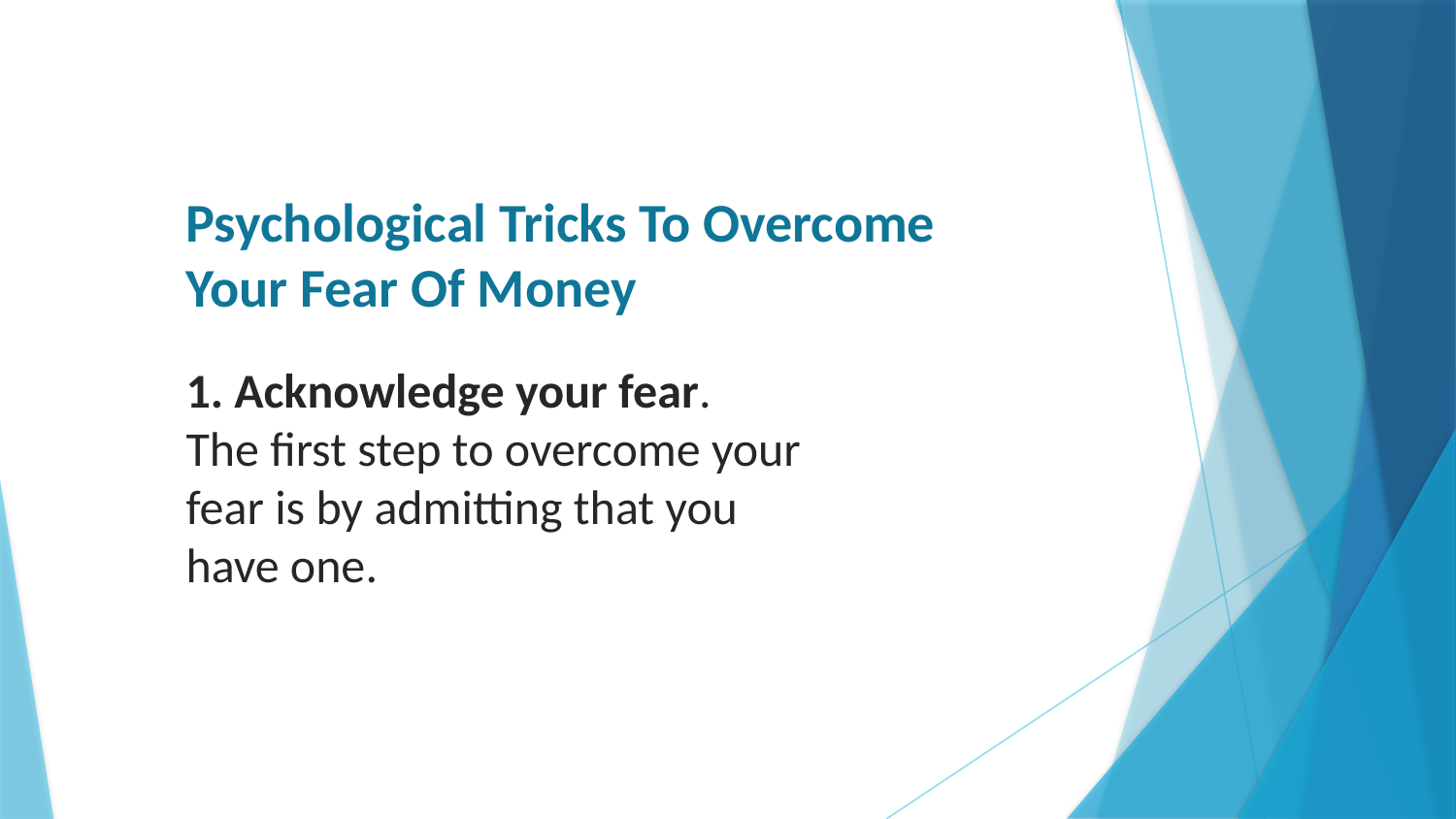

# Psychological Tricks To Overcome Your Fear Of Money
1. Acknowledge your fear.
The first step to overcome your fear is by admitting that you have one.